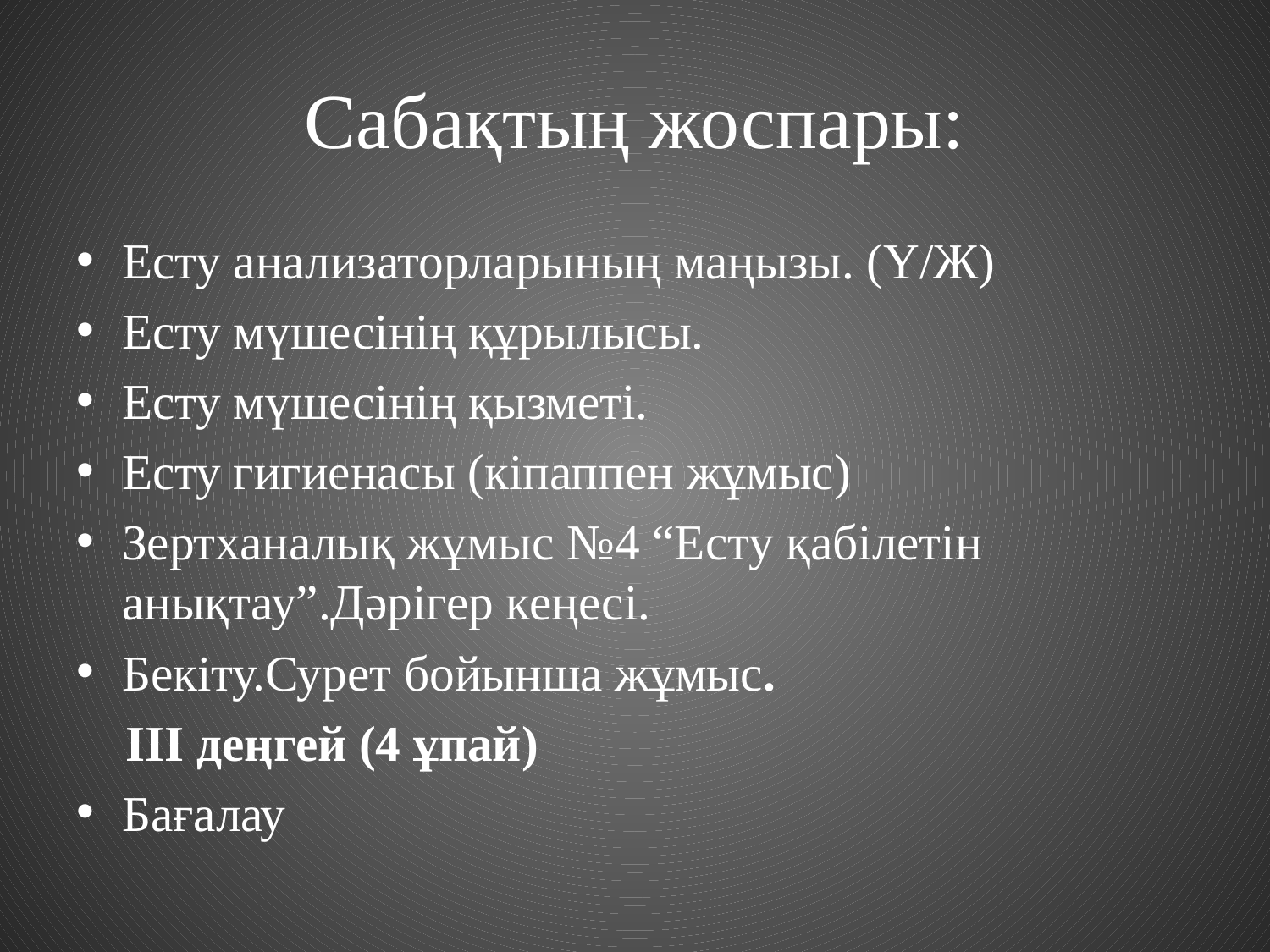

# Сабақтың жоспары:
Есту анализаторларының маңызы. (Ү/Ж)
Есту мүшесінің құрылысы.
Есту мүшесінің қызметі.
Есту гигиенасы (кіпаппен жұмыс)
Зертханалық жұмыс №4 “Есту қабілетін анықтау”.Дәрігер кеңесі.
Бекіту.Сурет бойынша жұмыс.
    III деңгей (4 ұпай)
Бағалау